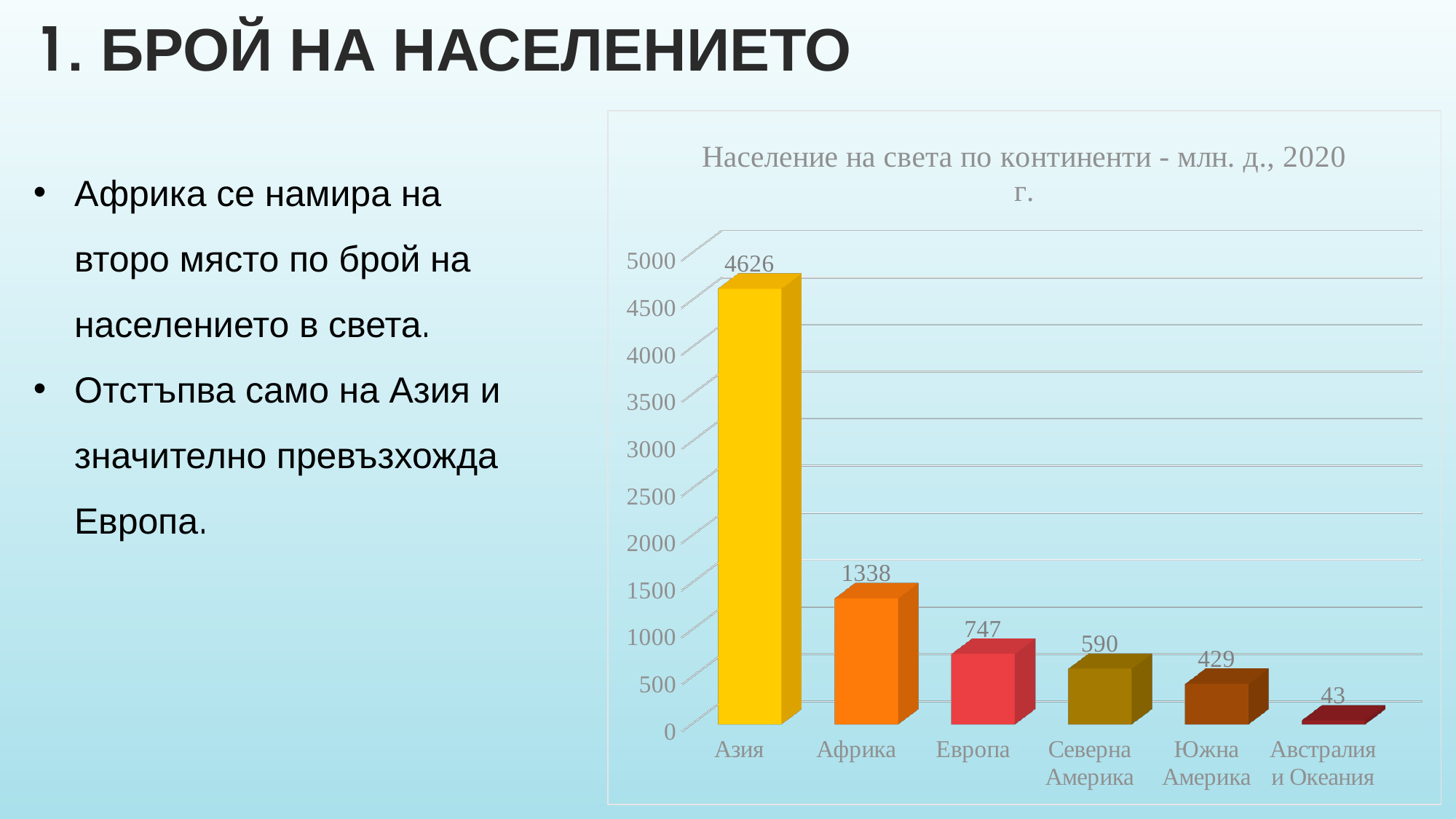

# 1. Брой на населението

[unsupported chart]

Африка се намира на второ място по брой на населението в света.
Отстъпва само на Азия и значително превъзхожда Европа.